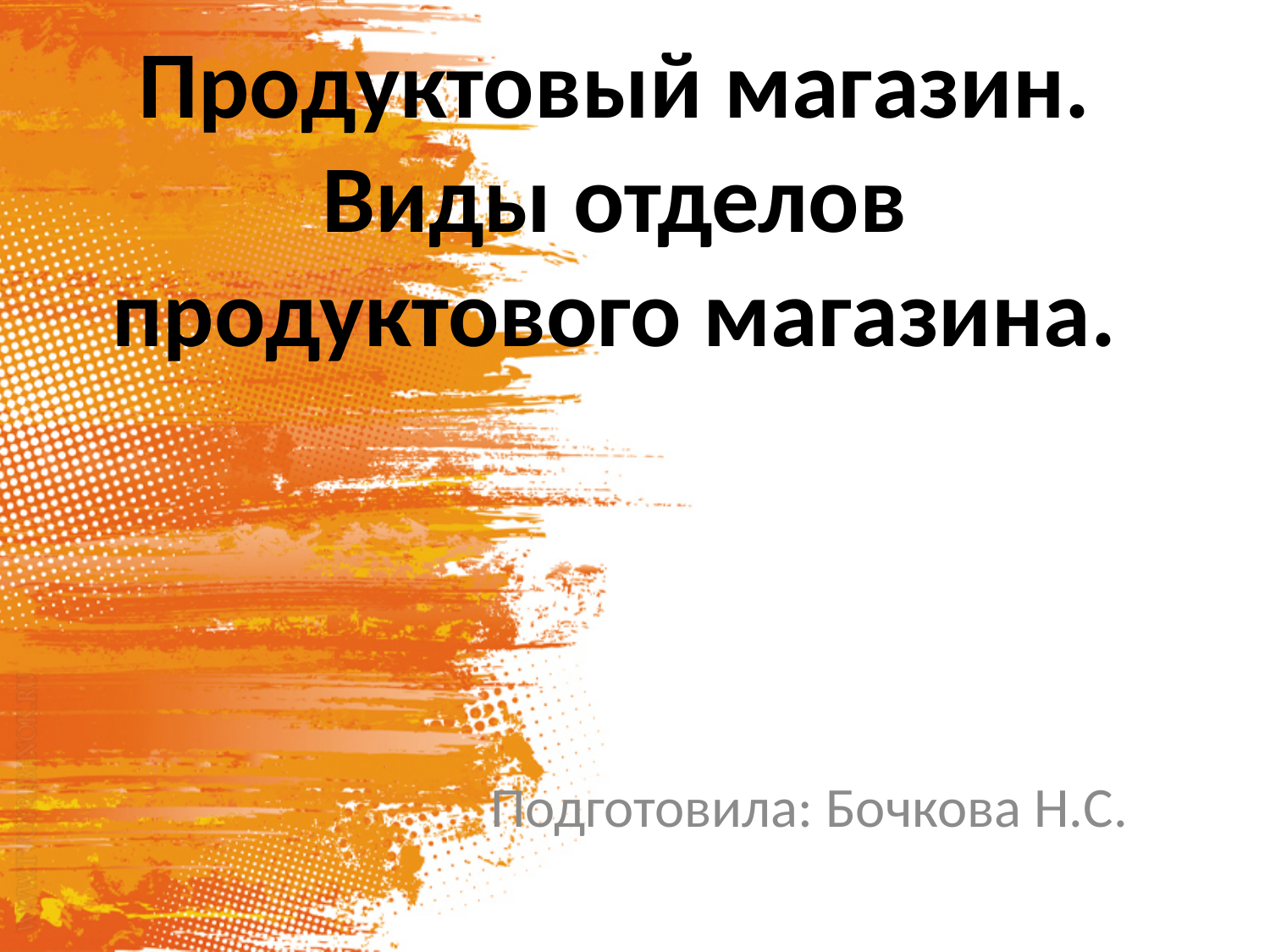

# Продуктовый магазин. Виды отделов продуктового магазина.

Подготовила: Бочкова Н.С.